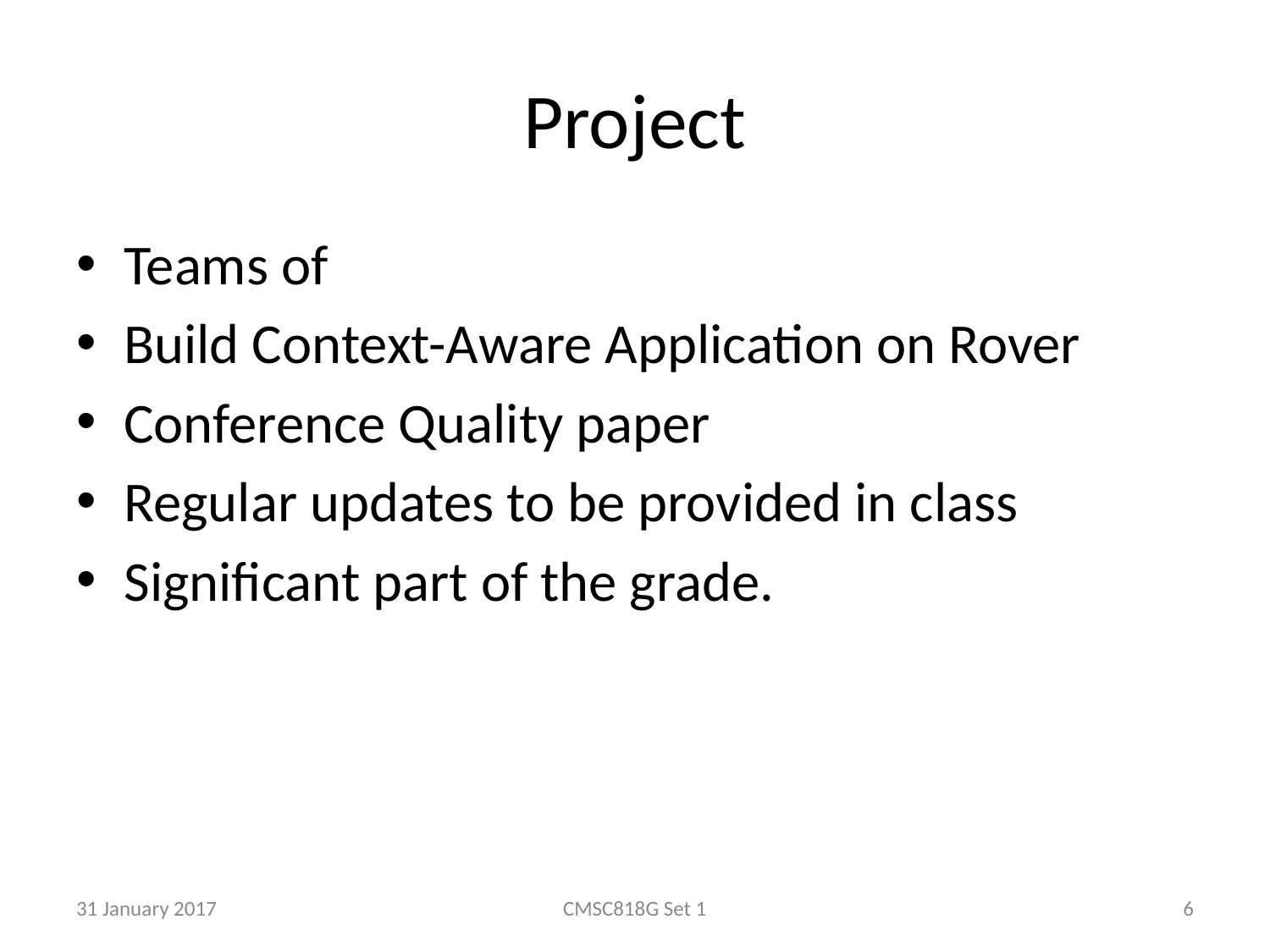

# Project
Teams of
Build Context-Aware Application on Rover
Conference Quality paper
Regular updates to be provided in class
Significant part of the grade.
31 January 2017
CMSC818G Set 1
6